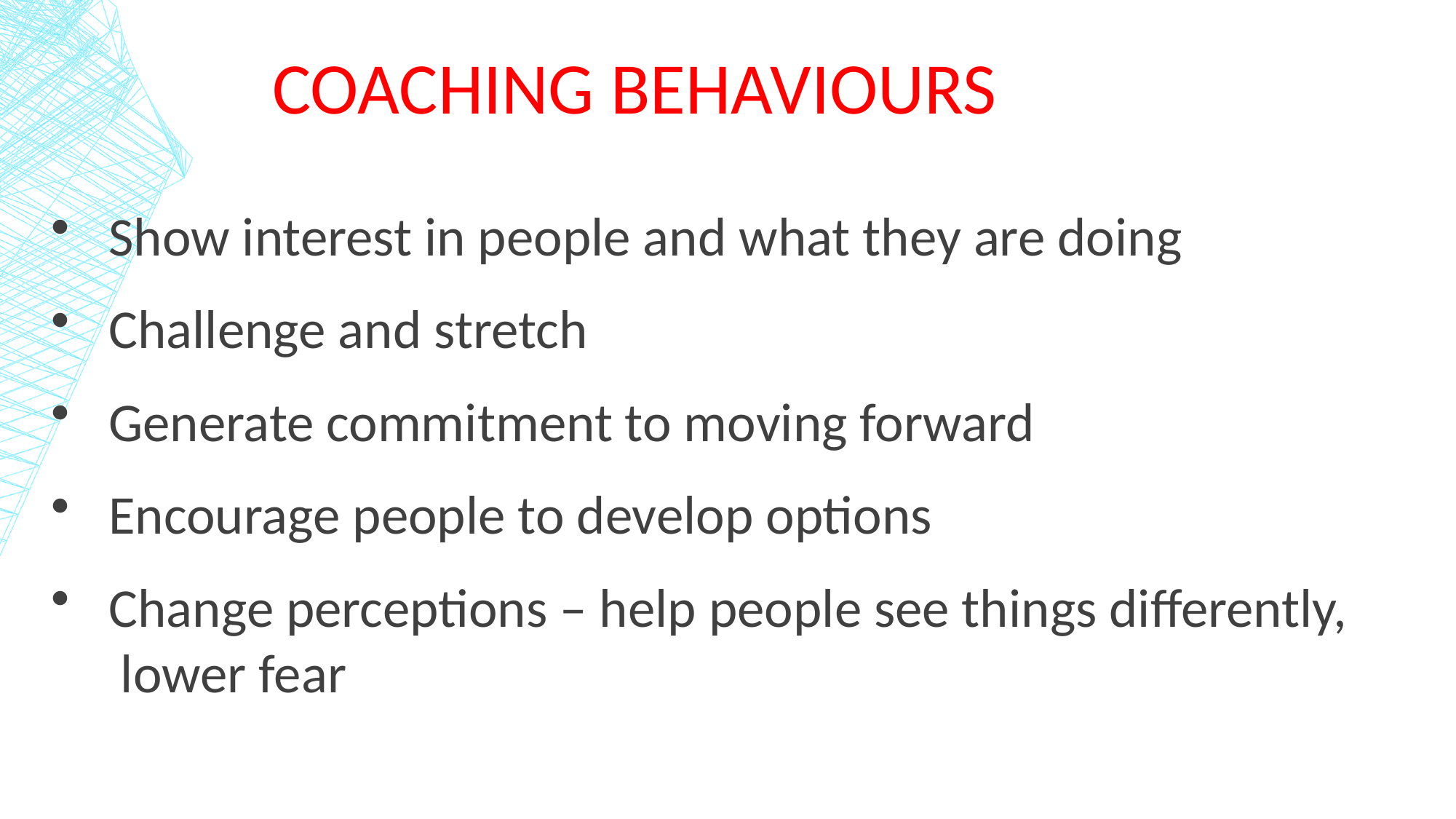

# Coaching behaviours
  Show interest in people and what they are doing
  Challenge and stretch
  Generate commitment to moving forward
  Encourage people to develop options
  Change perceptions – help people see things differently,
   lower fear